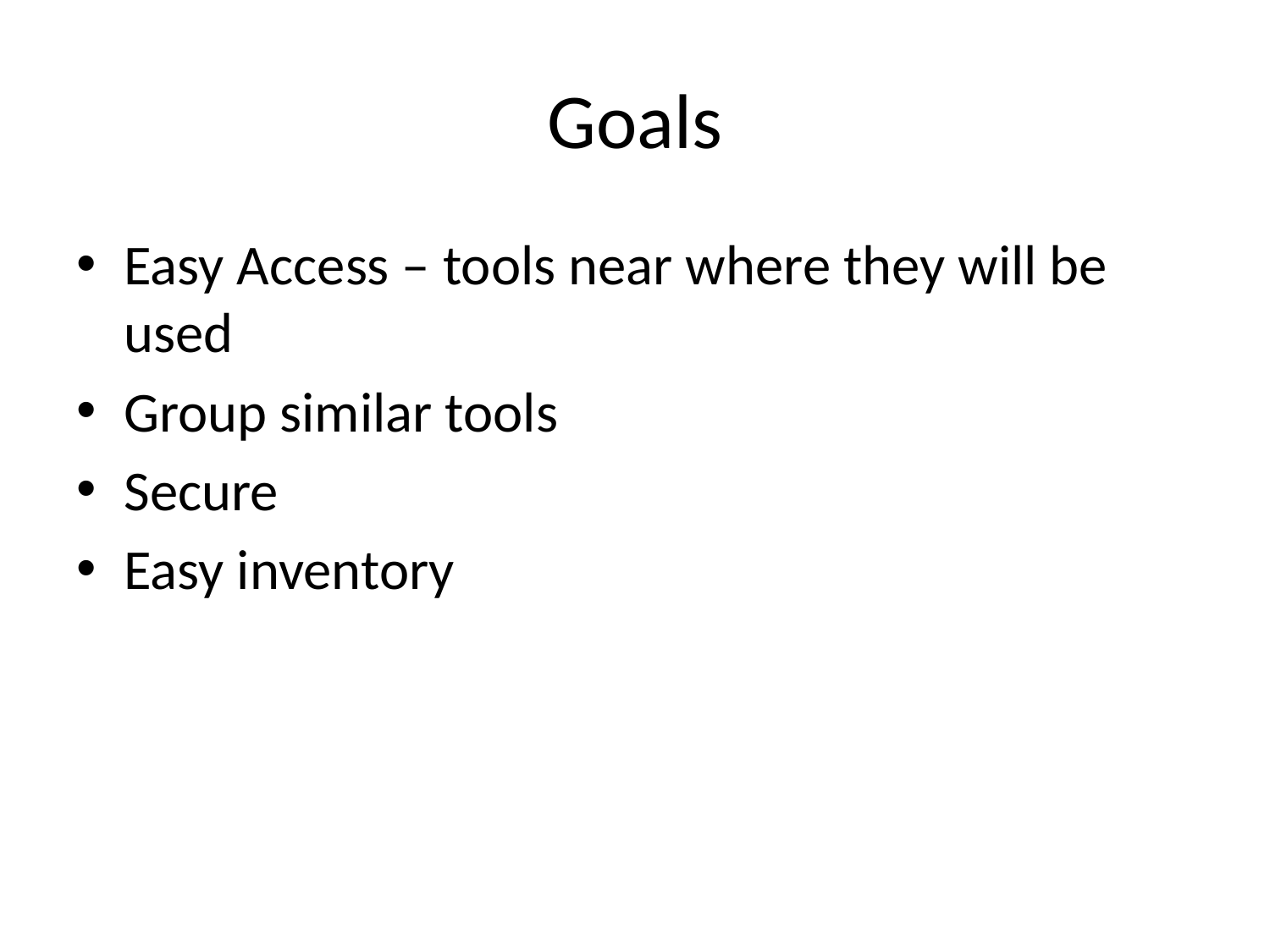

# Goals
Easy Access – tools near where they will be used
Group similar tools
Secure
Easy inventory